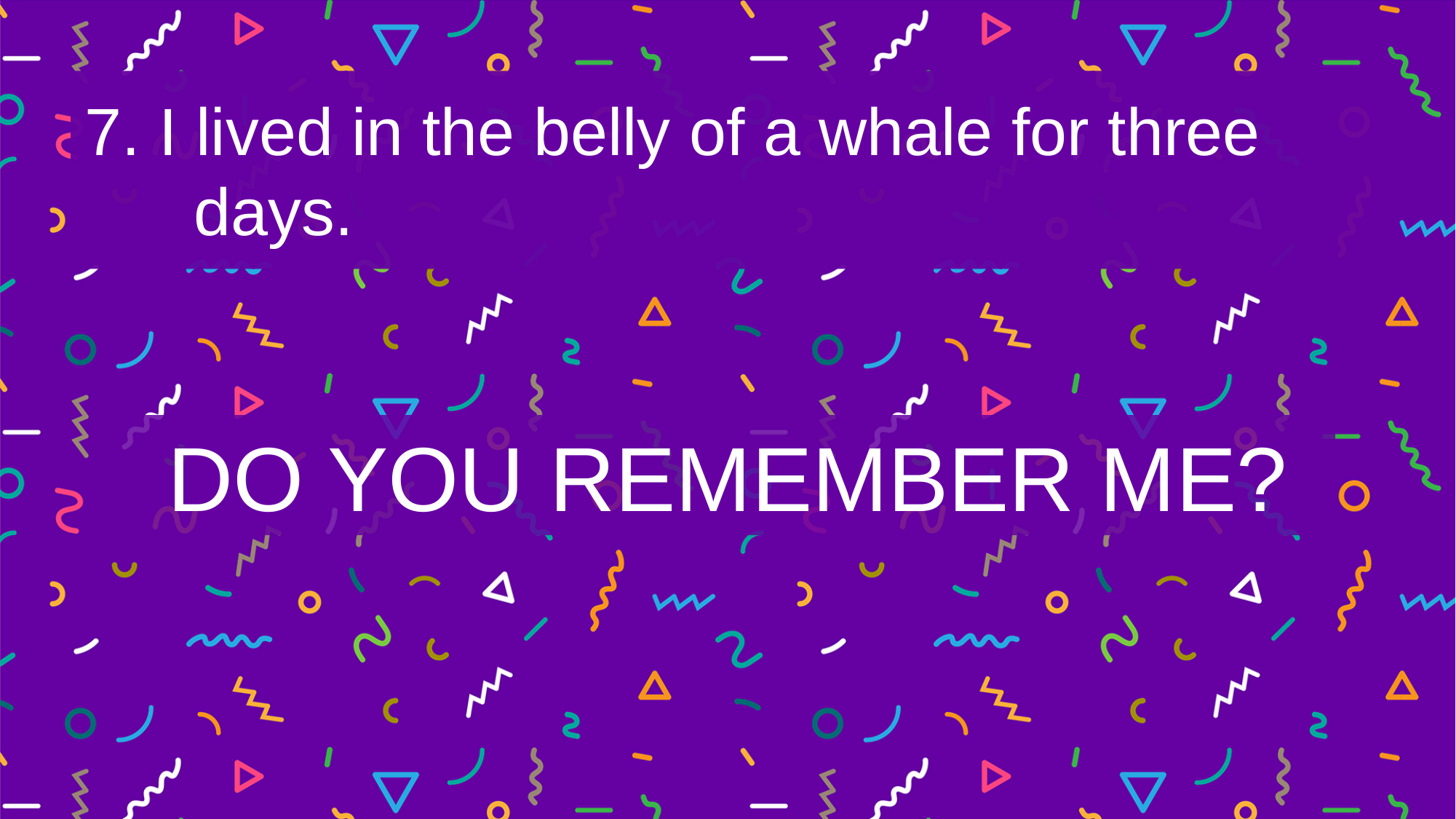

7. I lived in the belly of a whale for three
	days.
DO YOU REMEMBER ME?